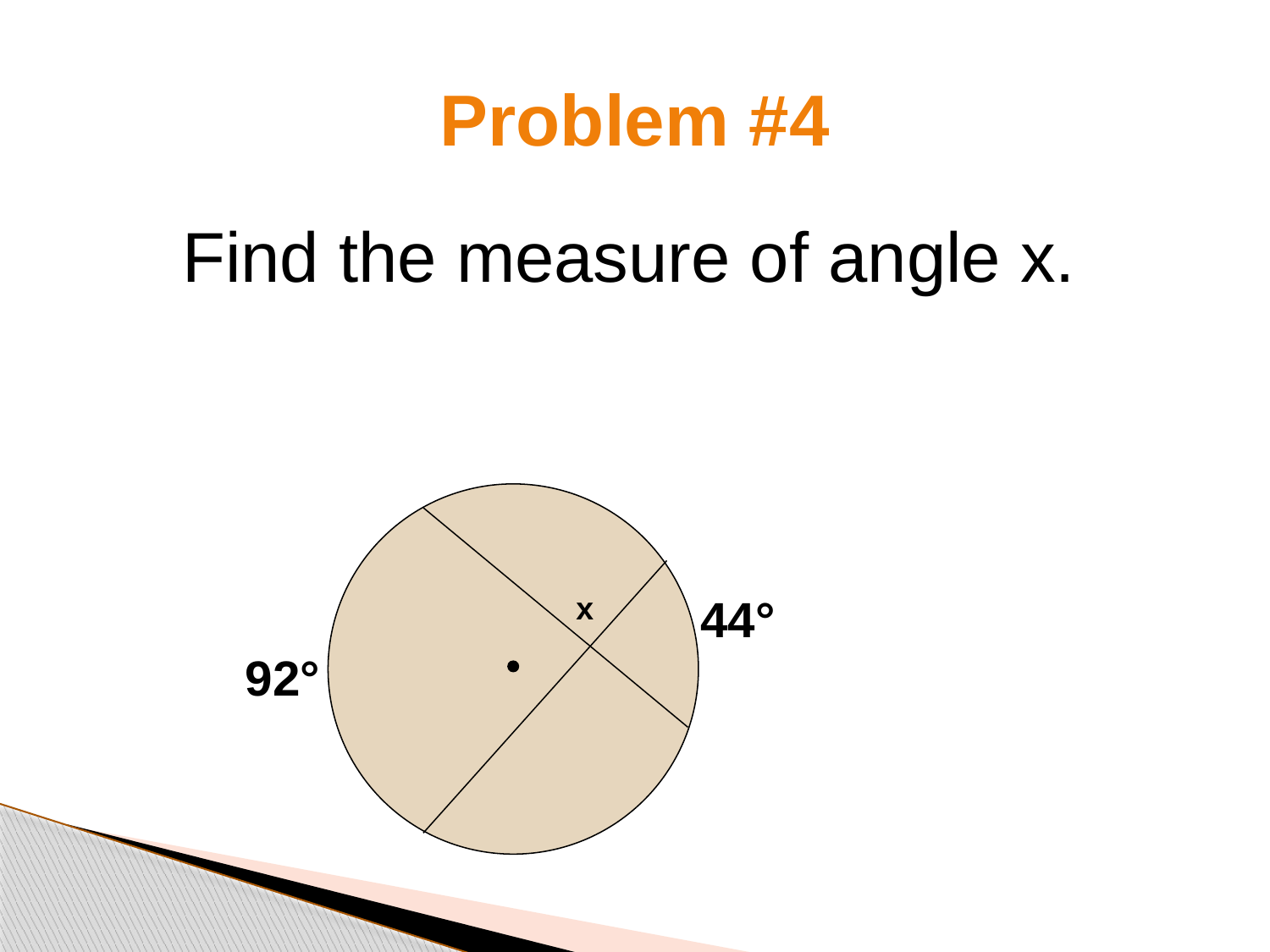

# Problem #4
Find the measure of angle x.

x
44°
92°